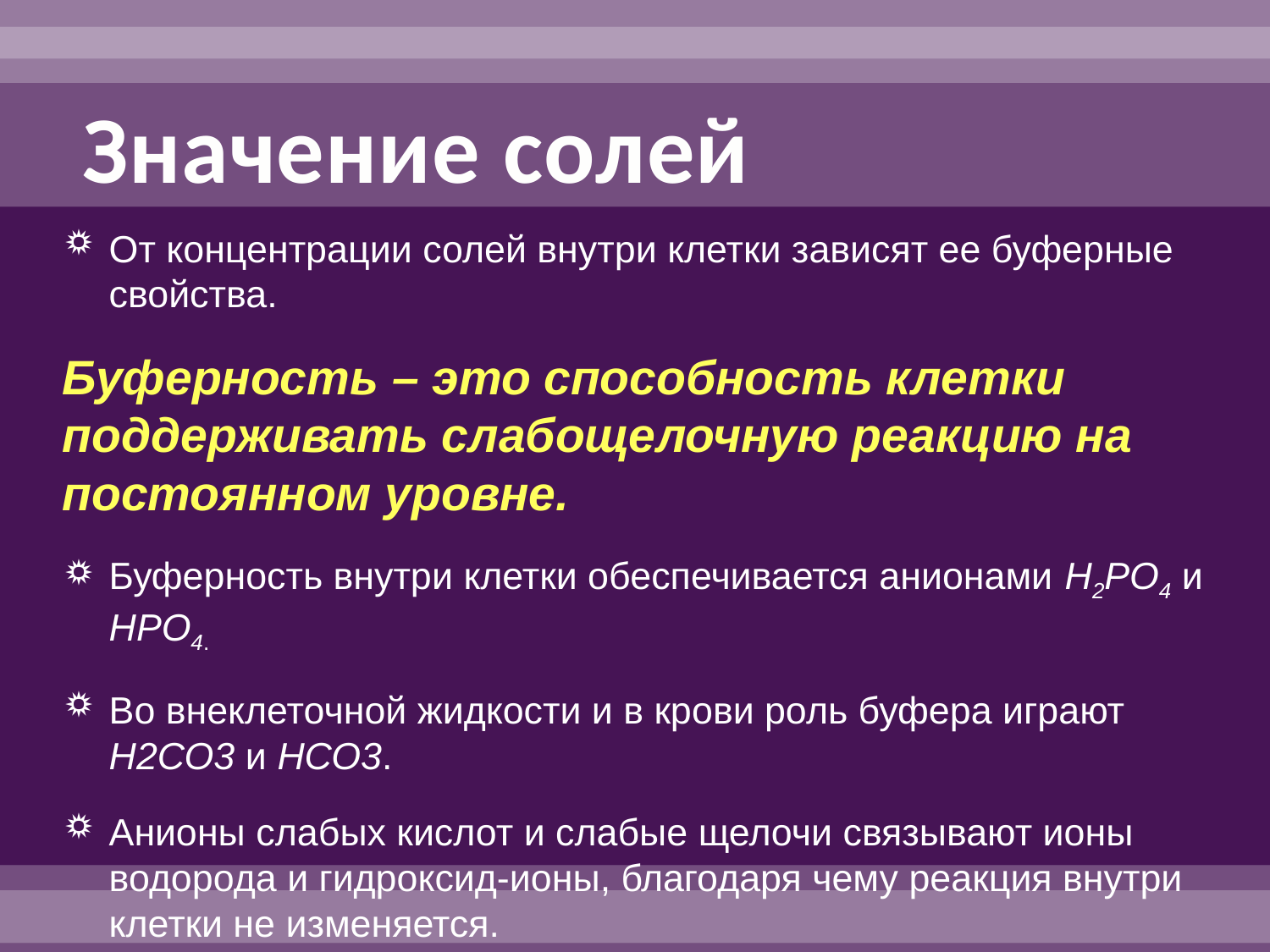

# Значение солей
От концентрации солей внутри клетки зависят ее буферные свойства.
Буферность – это способность клетки поддерживать слабощелочную реакцию на постоянном уровне.
Буферность внутри клетки обеспечивается анионами H2PO4 и НРО4.
Во внеклеточной жидкости и в крови роль буфера играют Н2СО3 и НСО3.
Анионы слабых кислот и слабые щелочи связывают ионы водорода и гидроксид-ионы, благодаря чему реакция внутри клетки не изменяется.